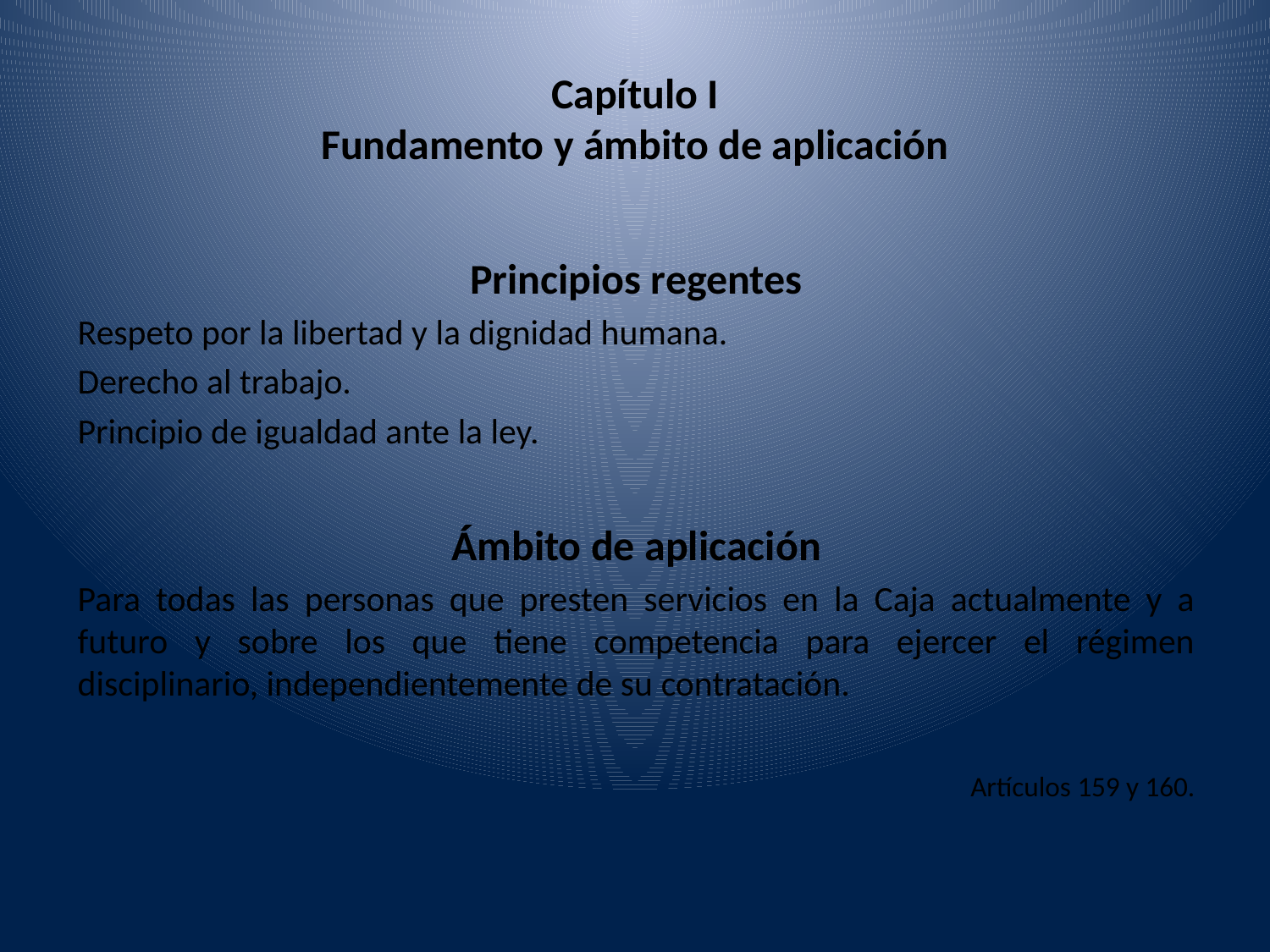

# Capítulo I Fundamento y ámbito de aplicación

Principios regentes
Respeto por la libertad y la dignidad humana.
Derecho al trabajo.
Principio de igualdad ante la ley.

Ámbito de aplicación
Para todas las personas que presten servicios en la Caja actualmente y a futuro y sobre los que tiene competencia para ejercer el régimen disciplinario, independientemente de su contratación.

Artículos 159 y 160.